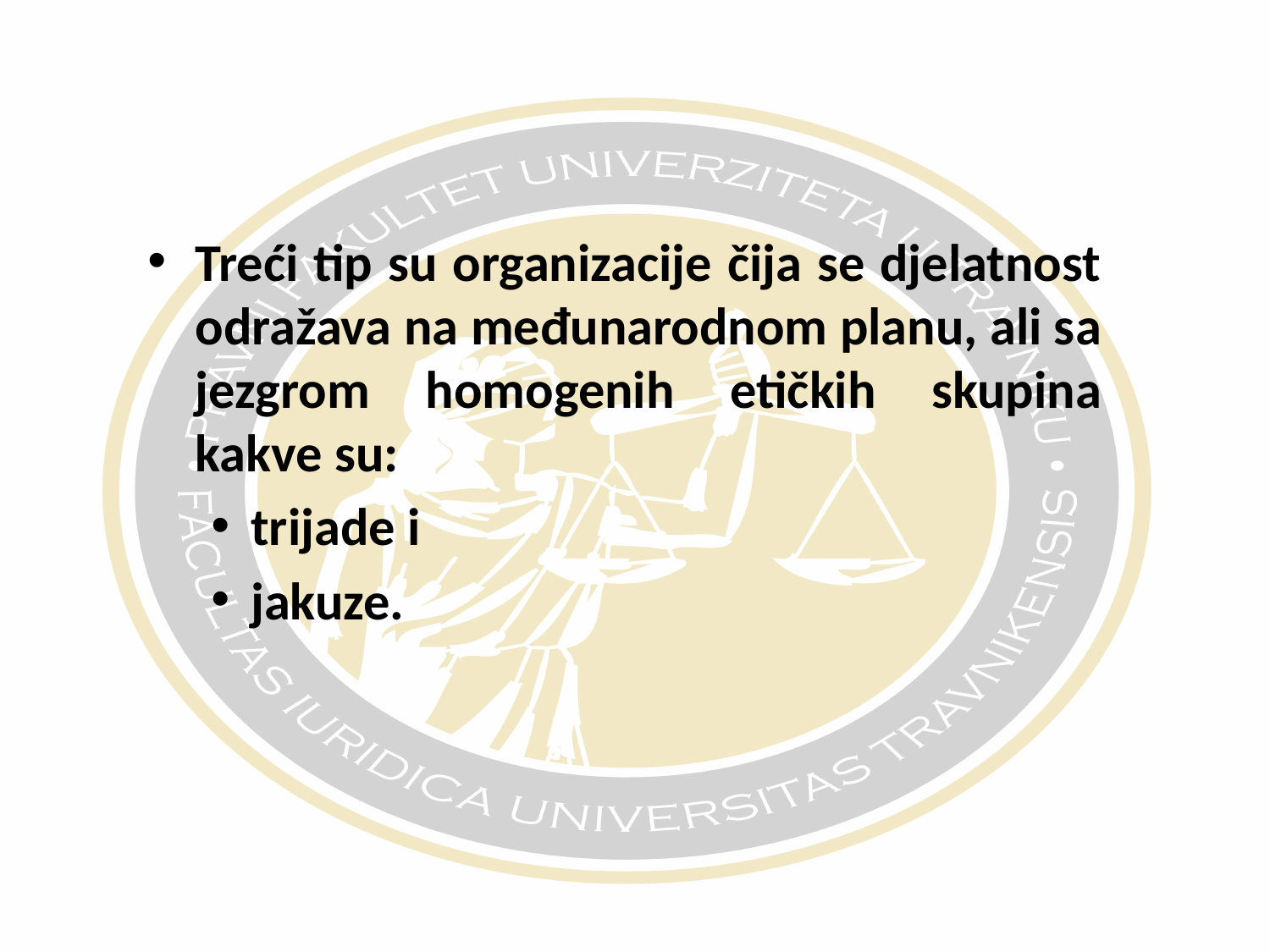

#
Treći tip su organizacije čija se djelatnost odražava na međunarodnom planu, ali sa jezgrom homogenih etičkih skupina kakve su:
trijade i
jakuze.